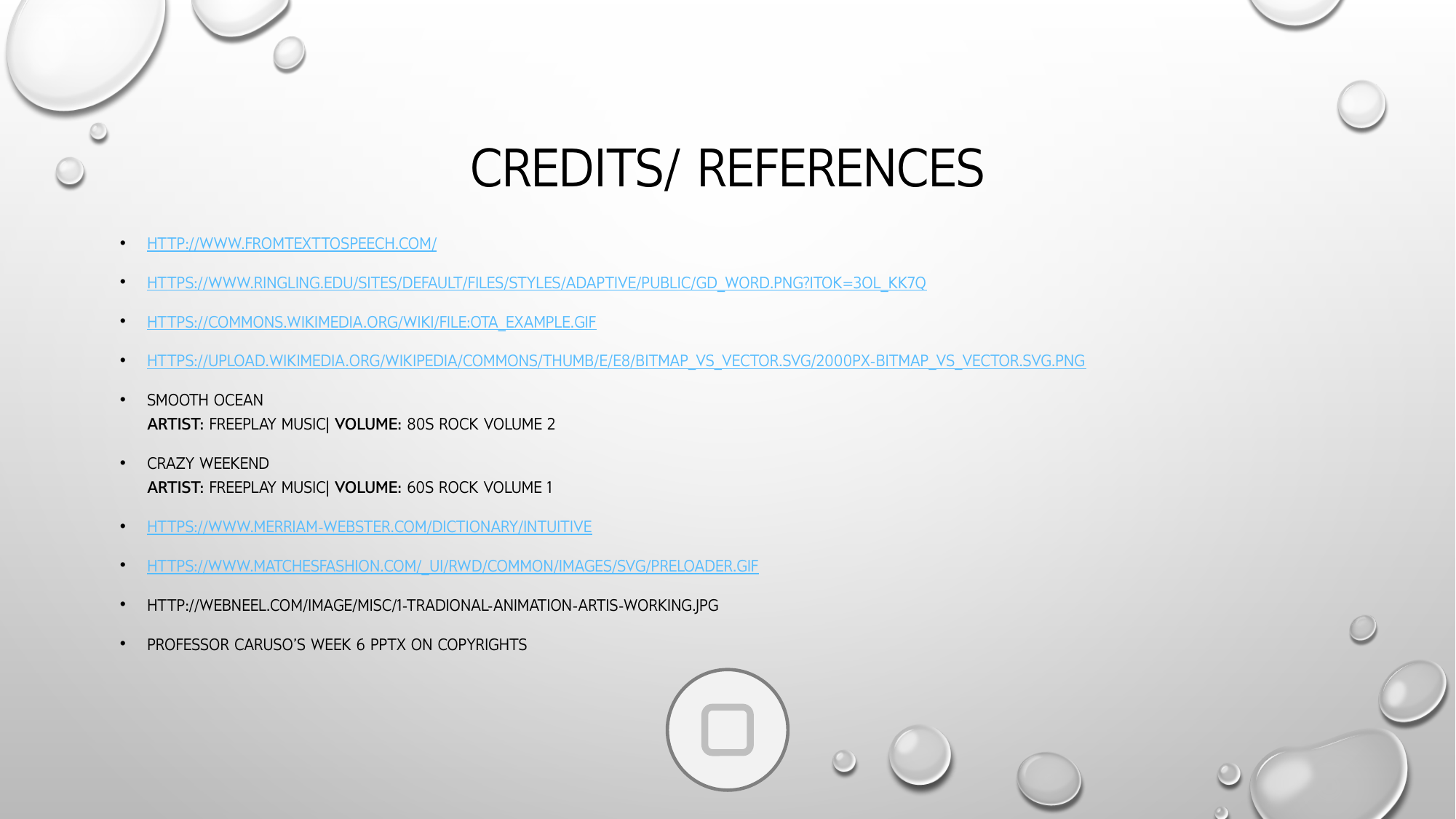

# Credits/ References
http://www.fromtexttospeech.com/
https://www.ringling.edu/sites/default/files/styles/adaptive/public/GD_word.png?itok=3Ol_Kk7Q
https://commons.wikimedia.org/wiki/File:Ota_example.gif
https://upload.wikimedia.org/wikipedia/commons/thumb/e/e8/Bitmap_vs_vector.svg/2000px-Bitmap_vs_vector.svg.png
Smooth Ocean 
Artist: Freeplay Music| Volume: 80s Rock Volume 2
Crazy Weekend 
Artist: Freeplay Music| Volume: 60s Rock Volume 1
https://www.merriam-webster.com/dictionary/intuitive
https://www.matchesfashion.com/_ui/rwd/common/images/svg/preloader.gif
http://webneel.com/image/misc/1-tradional-animation-artis-working.jpg
Professor Caruso’s Week 6 PPTX on Copyrights